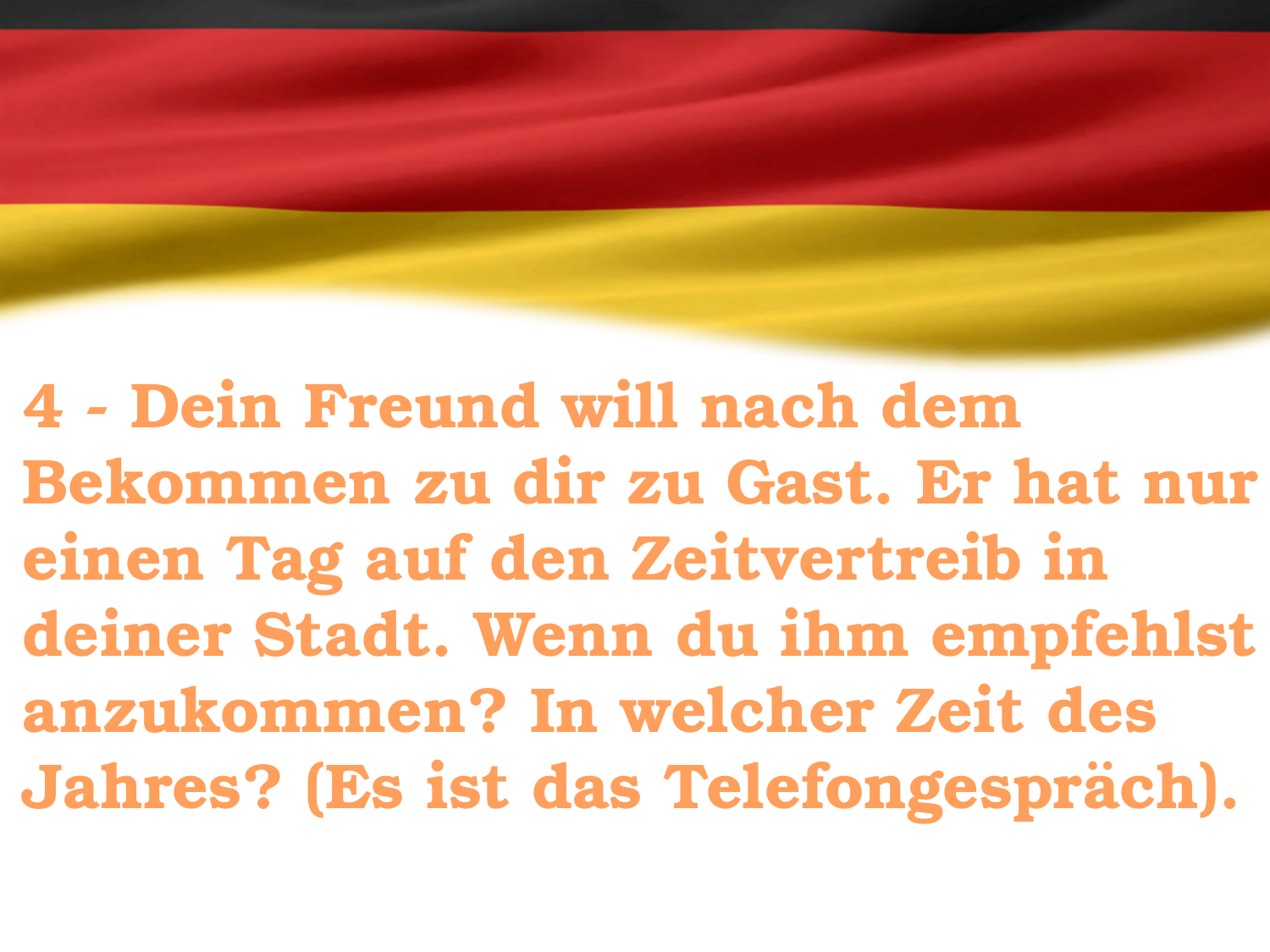

4 - Dein Freund will nach dem Bekommen zu dir zu Gast. Er hat nur einen Tag auf den Zeitvertreib in deiner Stadt. Wenn du ihm empfehlst anzukommen? In welcher Zeit des Jahres? (Es ist das Telefongespräch).